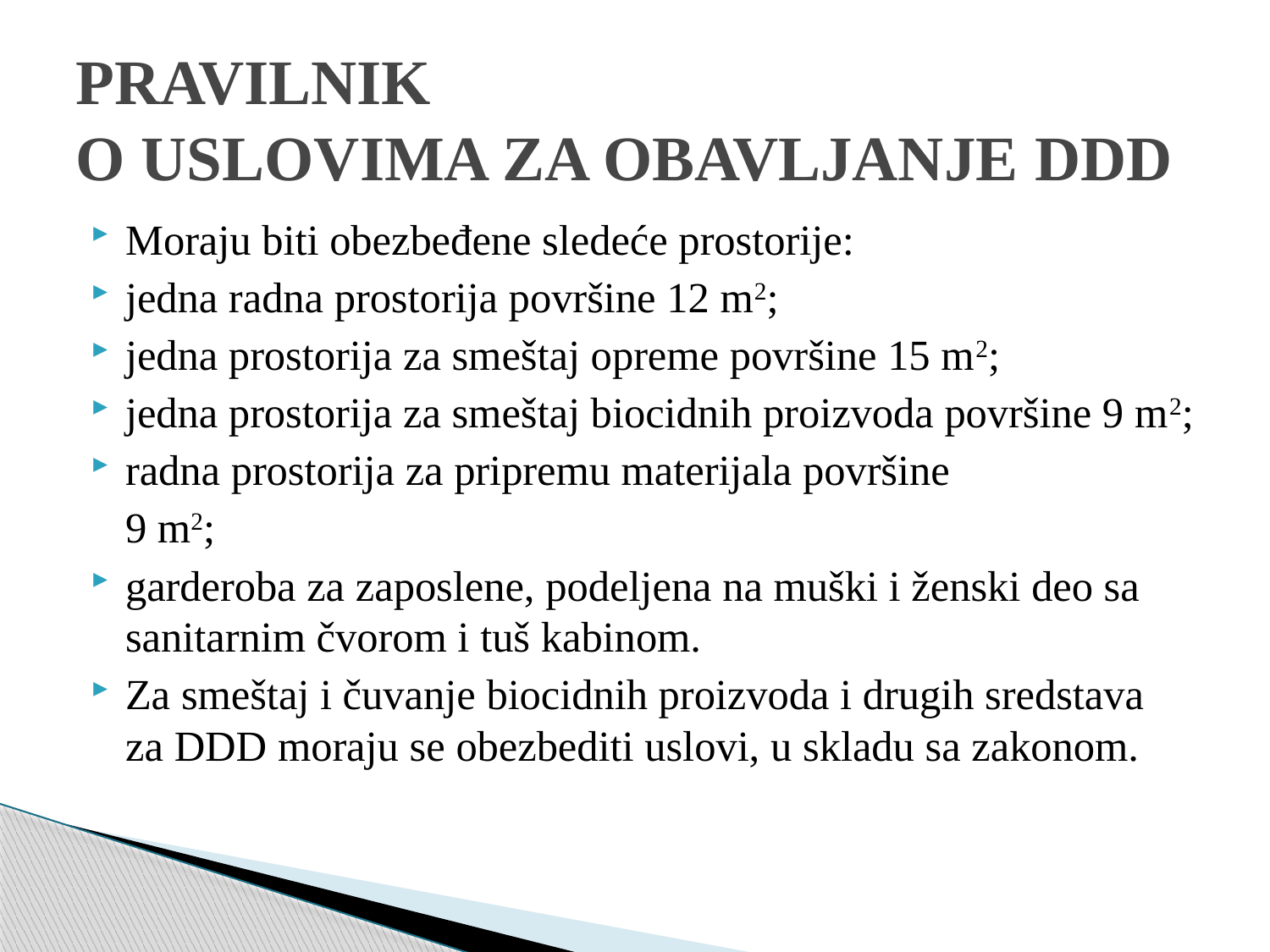

# PRAVILNIK O USLOVIMA ZA OBAVLJANJE DDD
Moraju biti obezbeđene sledeće prostorije:
jedna radna prostorija površine 12 m2;
jedna prostorija za smeštaj opreme površine 15 m2;
jedna prostorija za smeštaj biocidnih proizvoda površine 9 m2;
radna prostorija za pripremu materijala površine
	9 m2;
garderoba za zaposlene, podeljena na muški i ženski deo sa sanitarnim čvorom i tuš kabinom.
Za smeštaj i čuvanje biocidnih proizvoda i drugih sredstava za DDD moraju se obezbediti uslovi, u skladu sa zakonom.